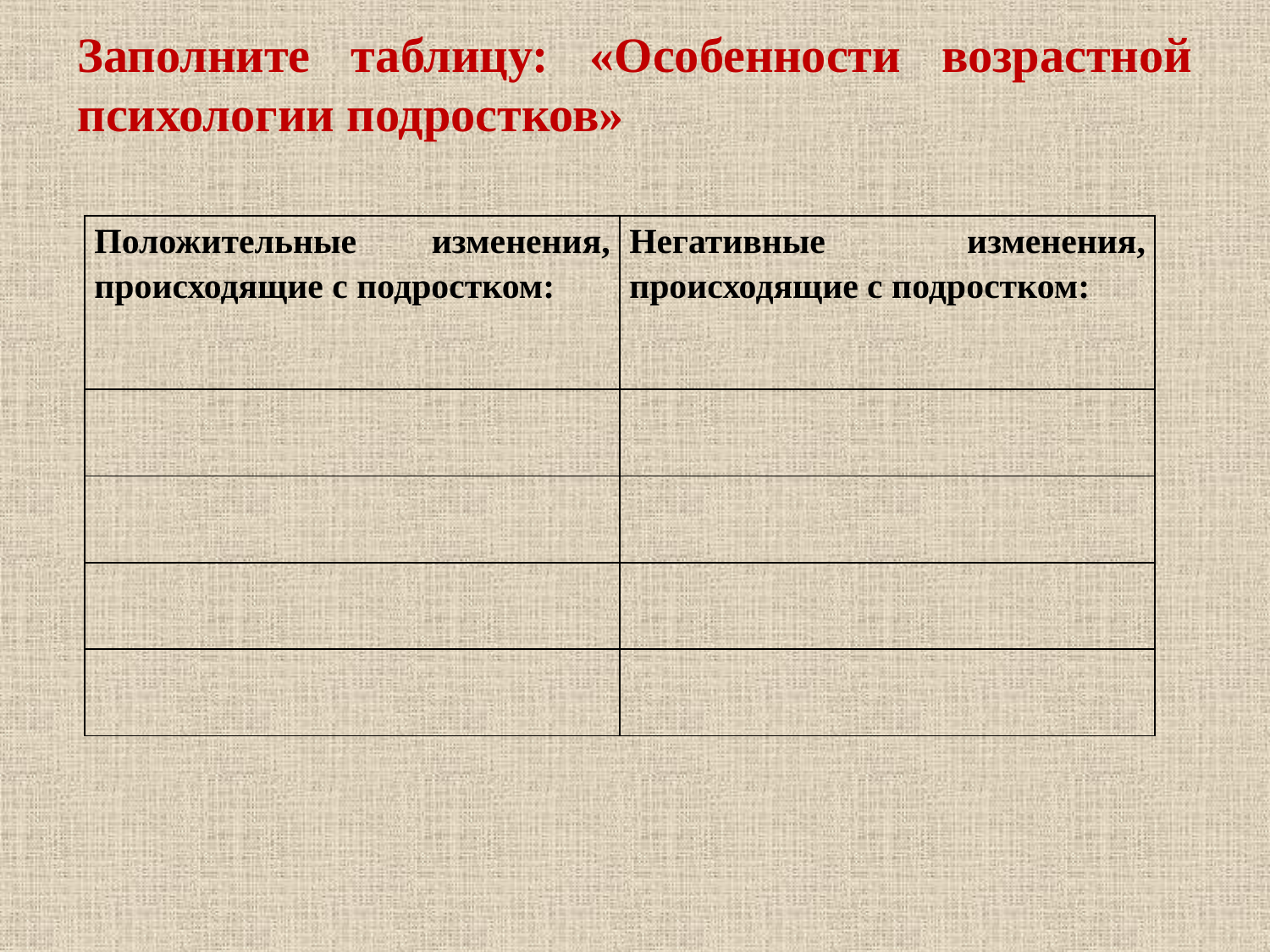

Заполните таблицу: «Особенности возрастной психологии подростков»
| Положительные изменения, происходящие с подростком: | Негативные изменения, происходящие с подростком: |
| --- | --- |
|  |  |
|  |  |
|  |  |
|  |  |